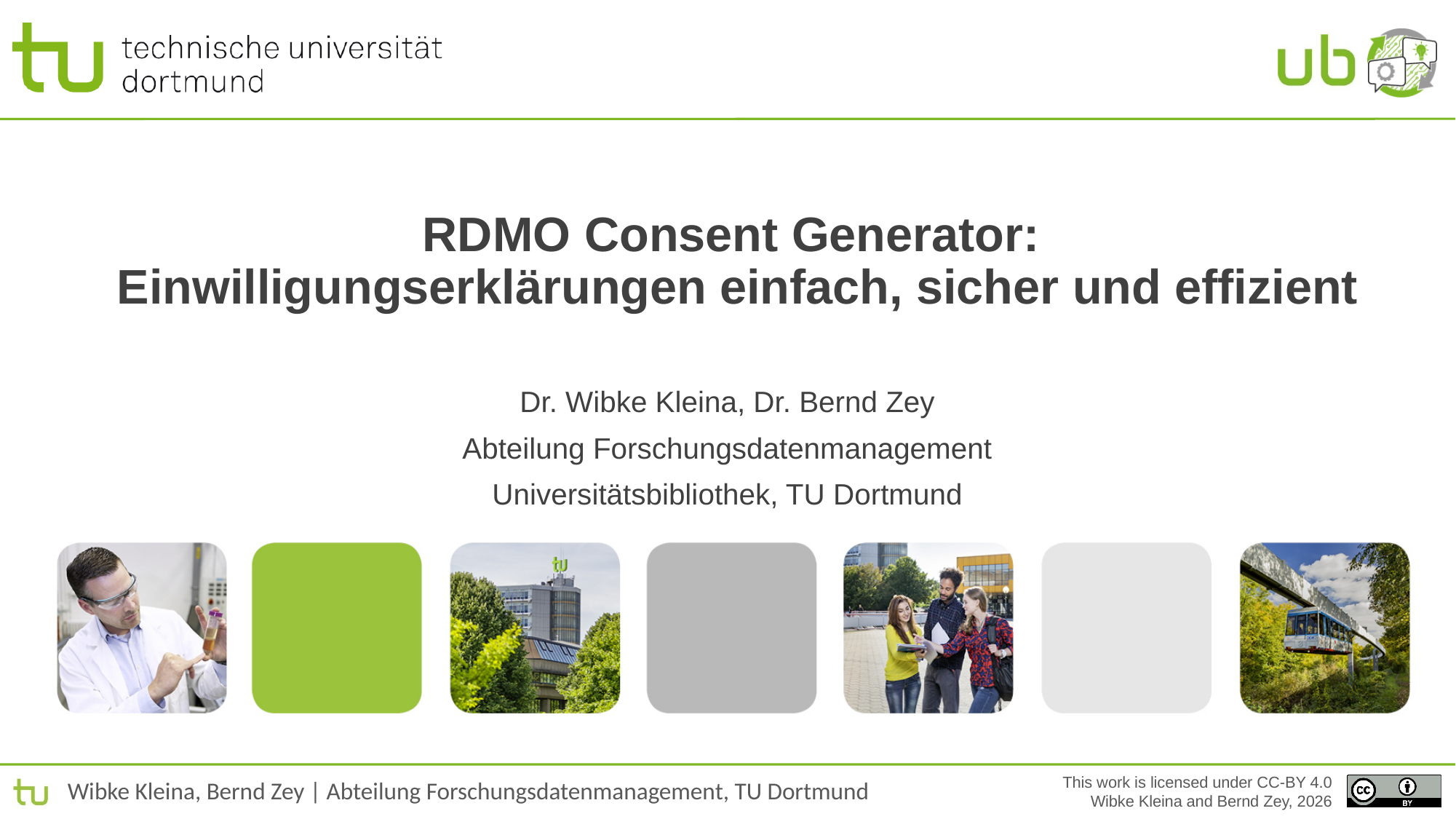

# RDMO Consent Generator:  Einwilligungserklärungen einfach, sicher und effizient
Dr. Wibke Kleina, Dr. Bernd Zey
Abteilung Forschungsdatenmanagement
Universitätsbibliothek, TU Dortmund